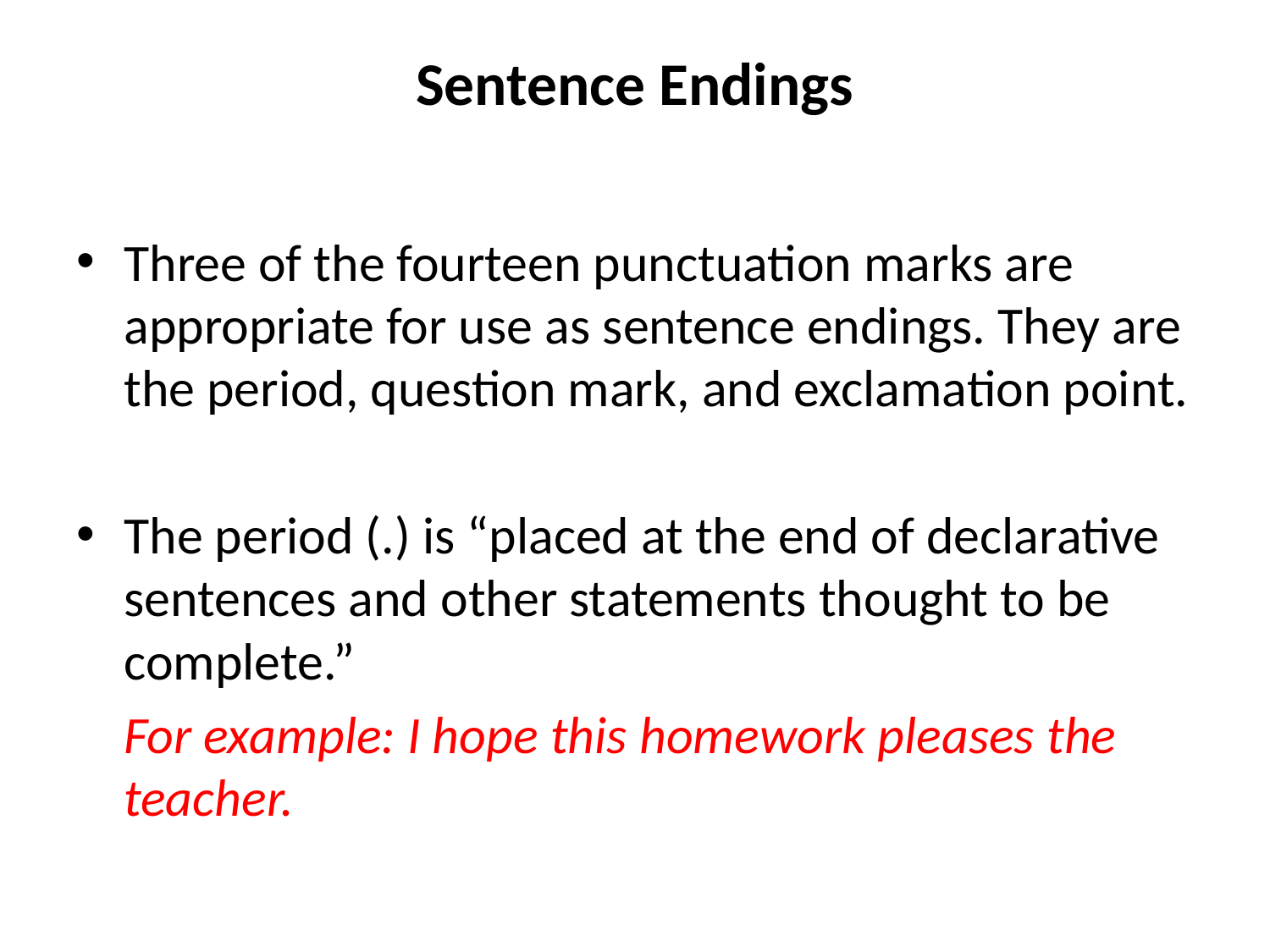

# Sentence Endings
Three of the fourteen punctuation marks are appropriate for use as sentence endings. They are the period, question mark, and exclamation point.

The period (.) is “placed at the end of declarative sentences and other statements thought to be complete.”
    For example: I hope this homework pleases the teacher.